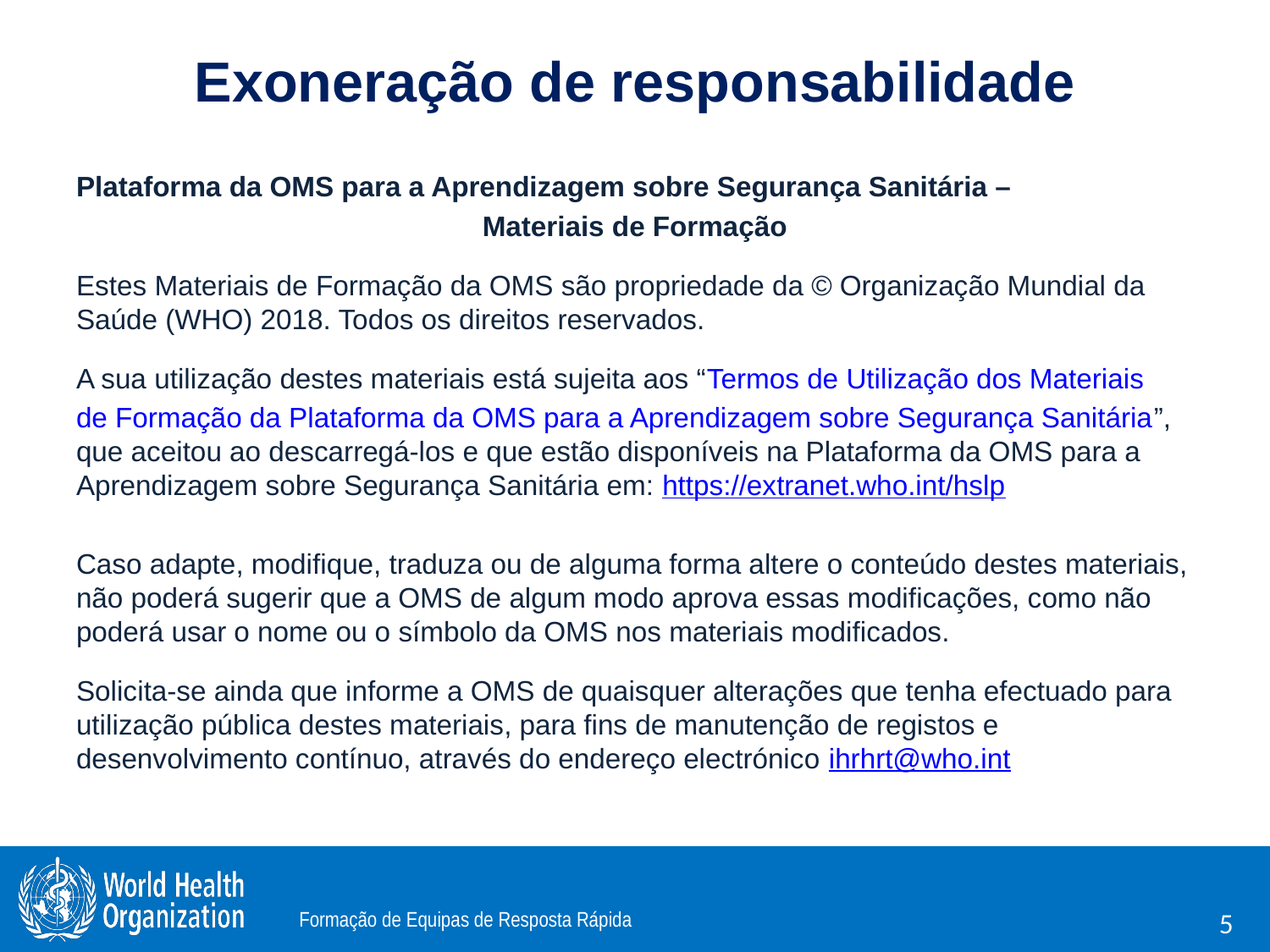

Exoneração de responsabilidade
Plataforma da OMS para a Aprendizagem sobre Segurança Sanitária –
Materiais de Formação

Estes Materiais de Formação da OMS são propriedade da © Organização Mundial da Saúde (WHO) 2018. Todos os direitos reservados.

A sua utilização destes materiais está sujeita aos “Termos de Utilização dos Materiais
de Formação da Plataforma da OMS para a Aprendizagem sobre Segurança Sanitária”, que aceitou ao descarregá-los e que estão disponíveis na Plataforma da OMS para a Aprendizagem sobre Segurança Sanitária em: https://extranet.who.int/hslp

Caso adapte, modifique, traduza ou de alguma forma altere o conteúdo destes materiais, não poderá sugerir que a OMS de algum modo aprova essas modificações, como não poderá usar o nome ou o símbolo da OMS nos materiais modificados.

Solicita-se ainda que informe a OMS de quaisquer alterações que tenha efectuado para utilização pública destes materiais, para fins de manutenção de registos e desenvolvimento contínuo, através do endereço electrónico ihrhrt@who.int